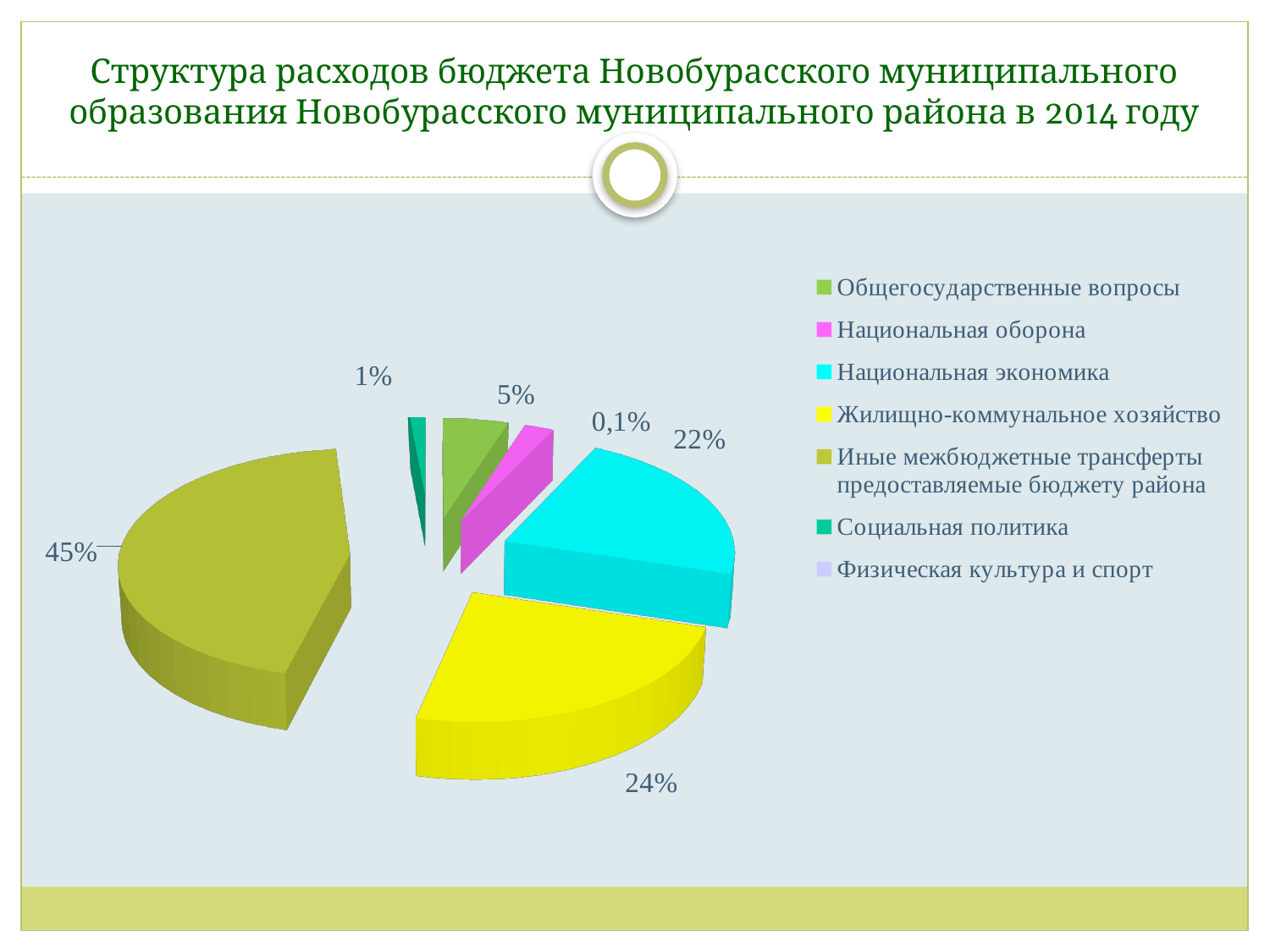

# Структура расходов бюджета Новобурасского муниципального образования Новобурасского муниципального района в 2014 году

[unsupported chart]